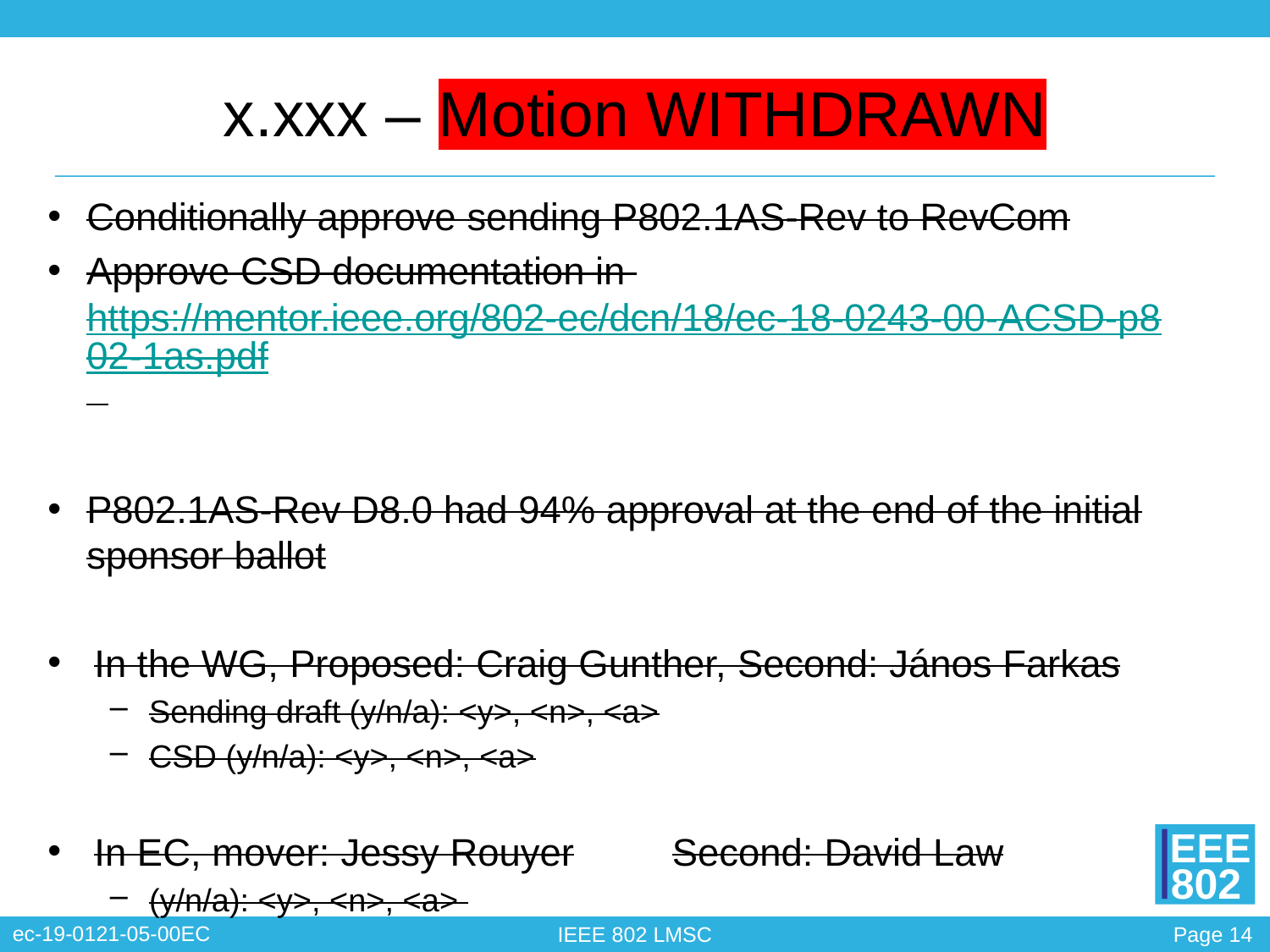

# x.xxx – Motion WITHDRAWN
Conditionally approve sending P802.1AS-Rev to RevCom
Approve CSD documentation in https://mentor.ieee.org/802-ec/dcn/18/ec-18-0243-00-ACSD-p802-1as.pdf

P802.1AS-Rev D8.0 had 94% approval at the end of the initial sponsor ballot

In the WG, Proposed: Craig Gunther, Second: János Farkas
Sending draft (y/n/a): <y>, <n>, <a>
CSD (y/n/a): <y>, <n>, <a>

In EC, mover: Jessy Rouyer	Second: David Law
(y/n/a): <y>, <n>, <a>